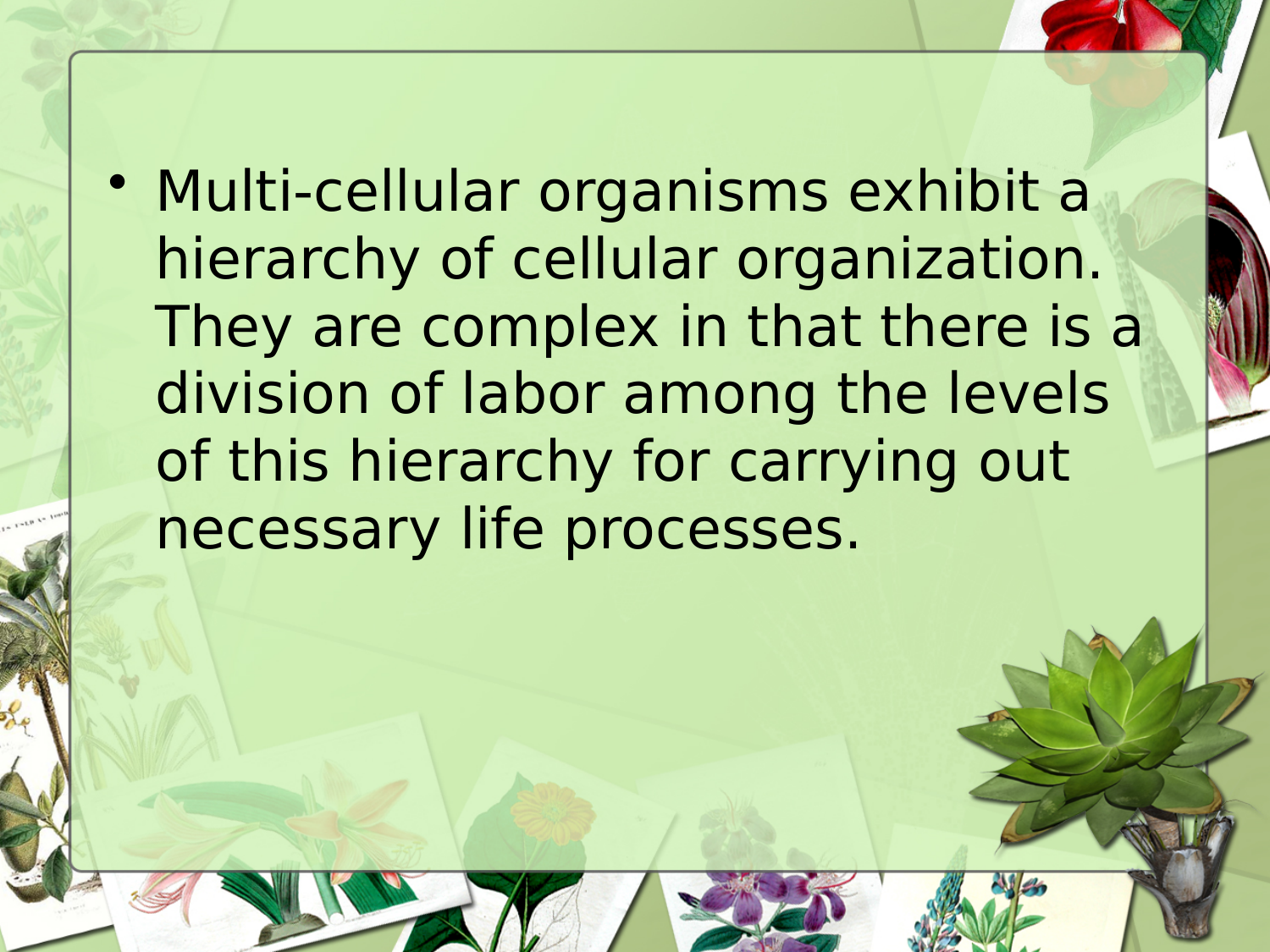

#
Multi-cellular organisms exhibit a hierarchy of cellular organization. They are complex in that there is a division of labor among the levels of this hierarchy for carrying out necessary life processes.